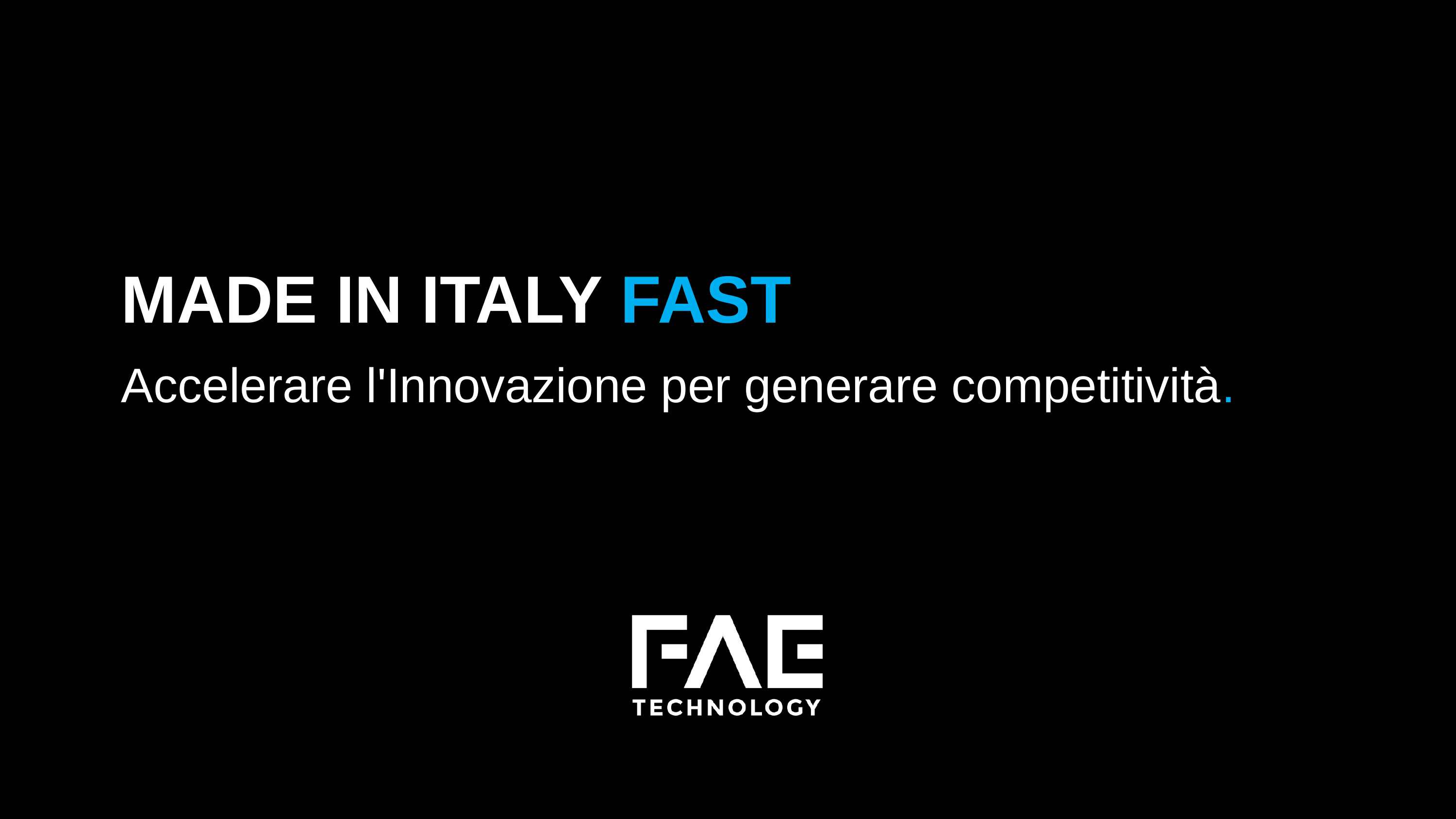

MADE IN ITALY FAST
Accelerare l'Innovazione per generare competitività.